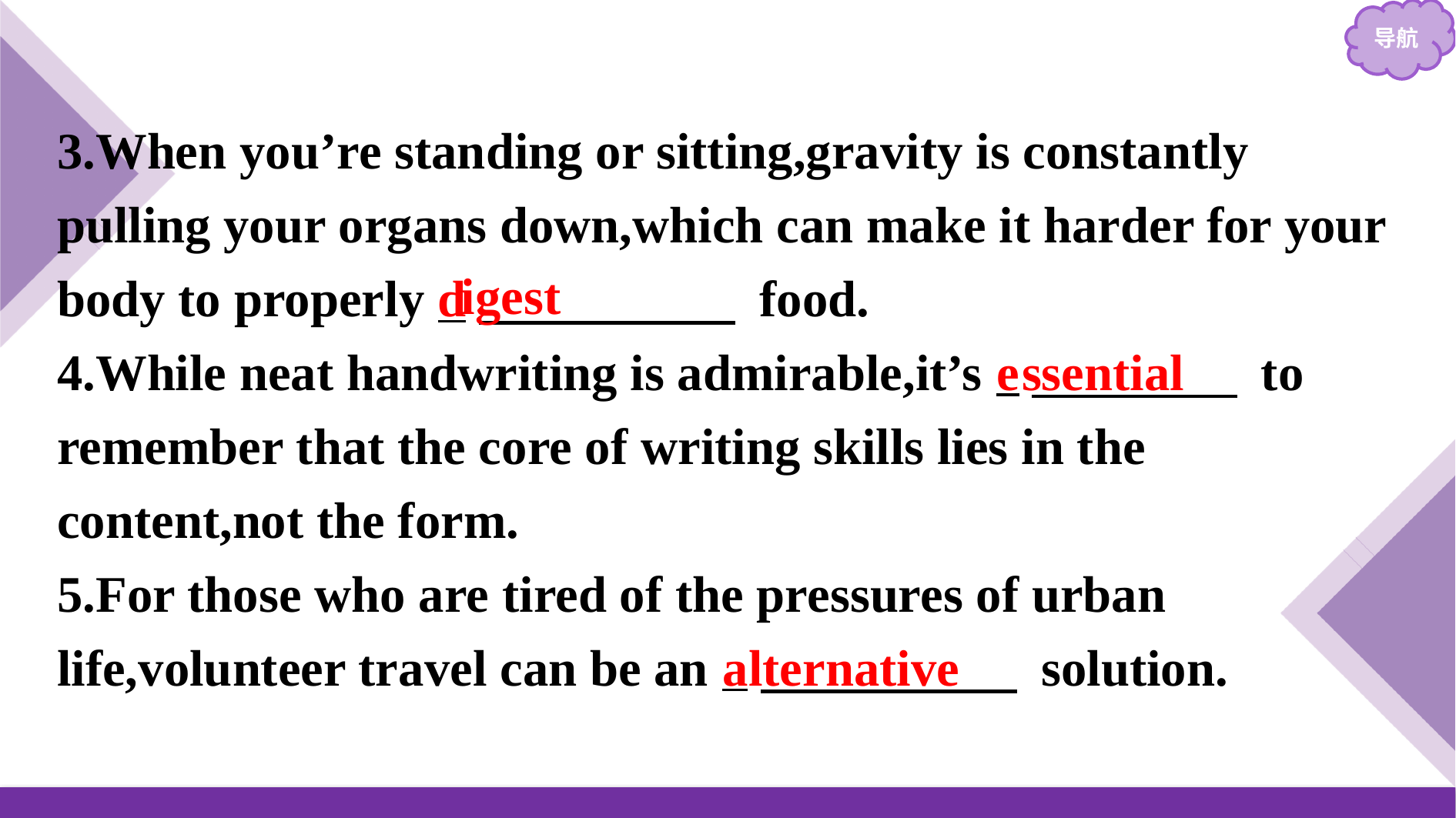

3.When you’re standing or sitting,gravity is constantly pulling your organs down,which can make it harder for your body to properly d　　　　　 food.
4.While neat handwriting is admirable,it’s e　　　　 to remember that the core of writing skills lies in the content,not the form.
5.For those who are tired of the pressures of urban life,volunteer travel can be an a　　　　　 solution.
igest
ssential
lternative